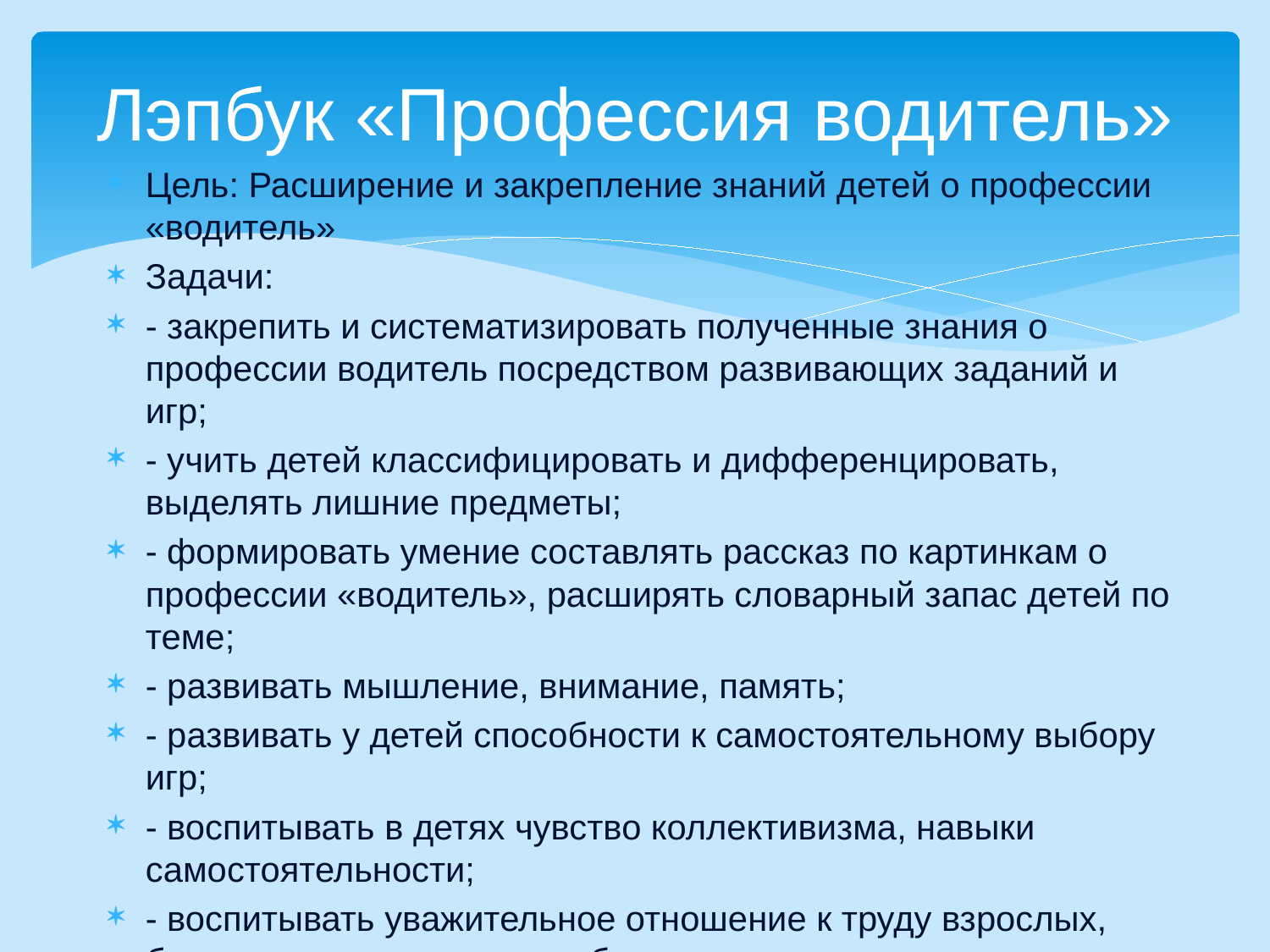

# Лэпбук «Профессия водитель»
Цель: Расширение и закрепление знаний детей о профессии «водитель»
Задачи:
- закрепить и систематизировать полученные знания о профессии водитель посредством развивающих заданий и игр;
- учить детей классифицировать и дифференцировать, выделять лишние предметы;
- формировать умение составлять рассказ по картинкам о профессии «водитель», расширять словарный запас детей по теме;
- развивать мышление, внимание, память;
- развивать у детей способности к самостоятельному выбору игр;
- воспитывать в детях чувство коллективизма, навыки самостоятельности;
- воспитывать уважительное отношение к труду взрослых, бережное отношение к лэпбуку.